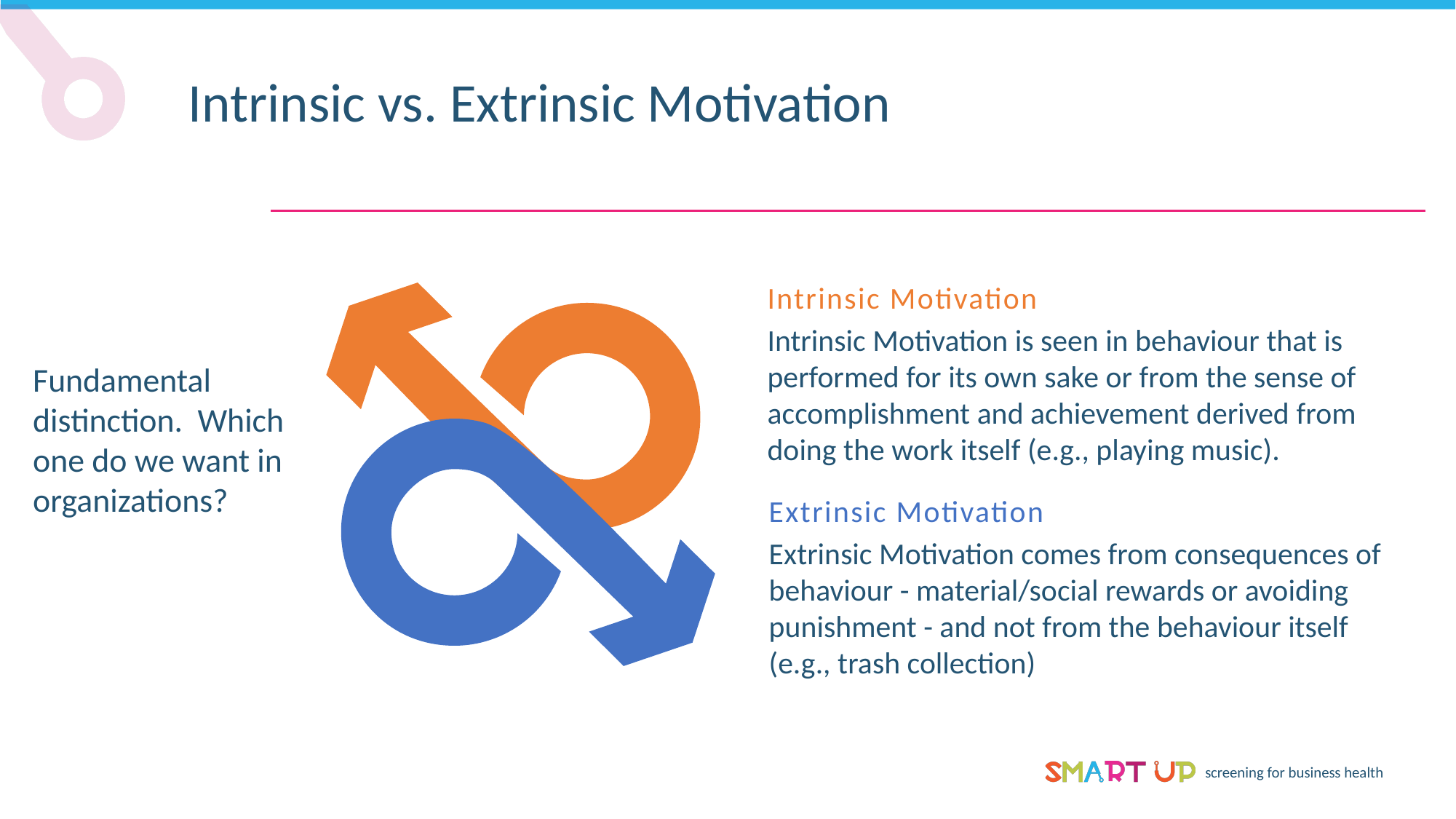

Intrinsic vs. Extrinsic Motivation

Fundamental distinction.  Which one do we want in organizations?

Intrinsic Motivation
Intrinsic Motivation is seen in behaviour that is performed for its own sake or from the sense of accomplishment and achievement derived from doing the work itself (e.g., playing music).

Extrinsic Motivation
Extrinsic Motivation comes from consequences of behaviour - material/social rewards or avoiding punishment - and not from the behaviour itself (e.g., trash collection)